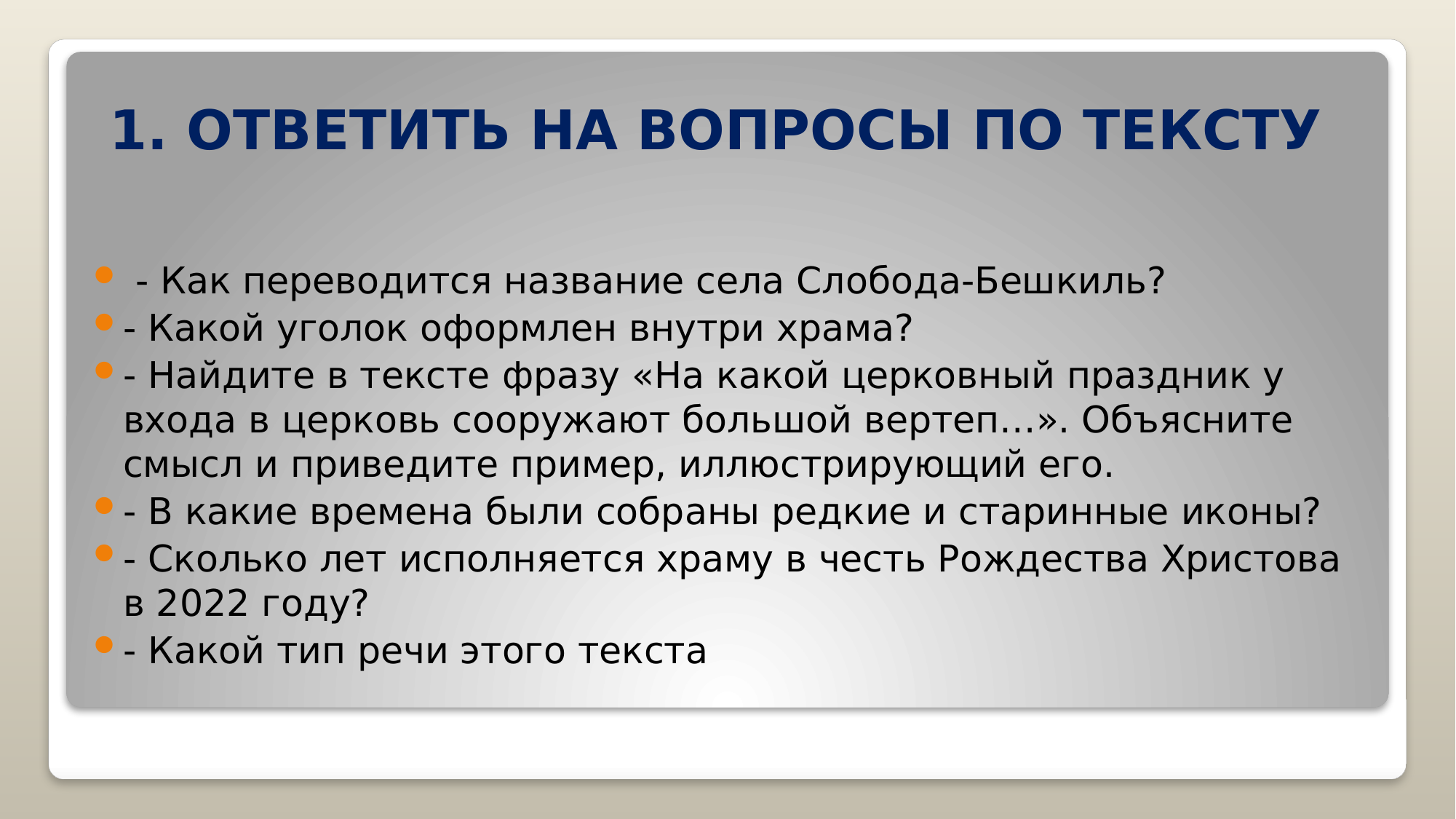

# 1. Ответить на вопросы по тексту
 - Как переводится название села Слобода-Бешкиль?
- Какой уголок оформлен внутри храма?
- Найдите в тексте фразу «На какой церковный праздник у входа в церковь сооружают большой вертеп…». Объясните смысл и приведите пример, иллюстрирующий его.
- В какие времена были собраны редкие и старинные иконы?
- Сколько лет исполняется храму в честь Рождества Христова в 2022 году?
- Какой тип речи этого текста